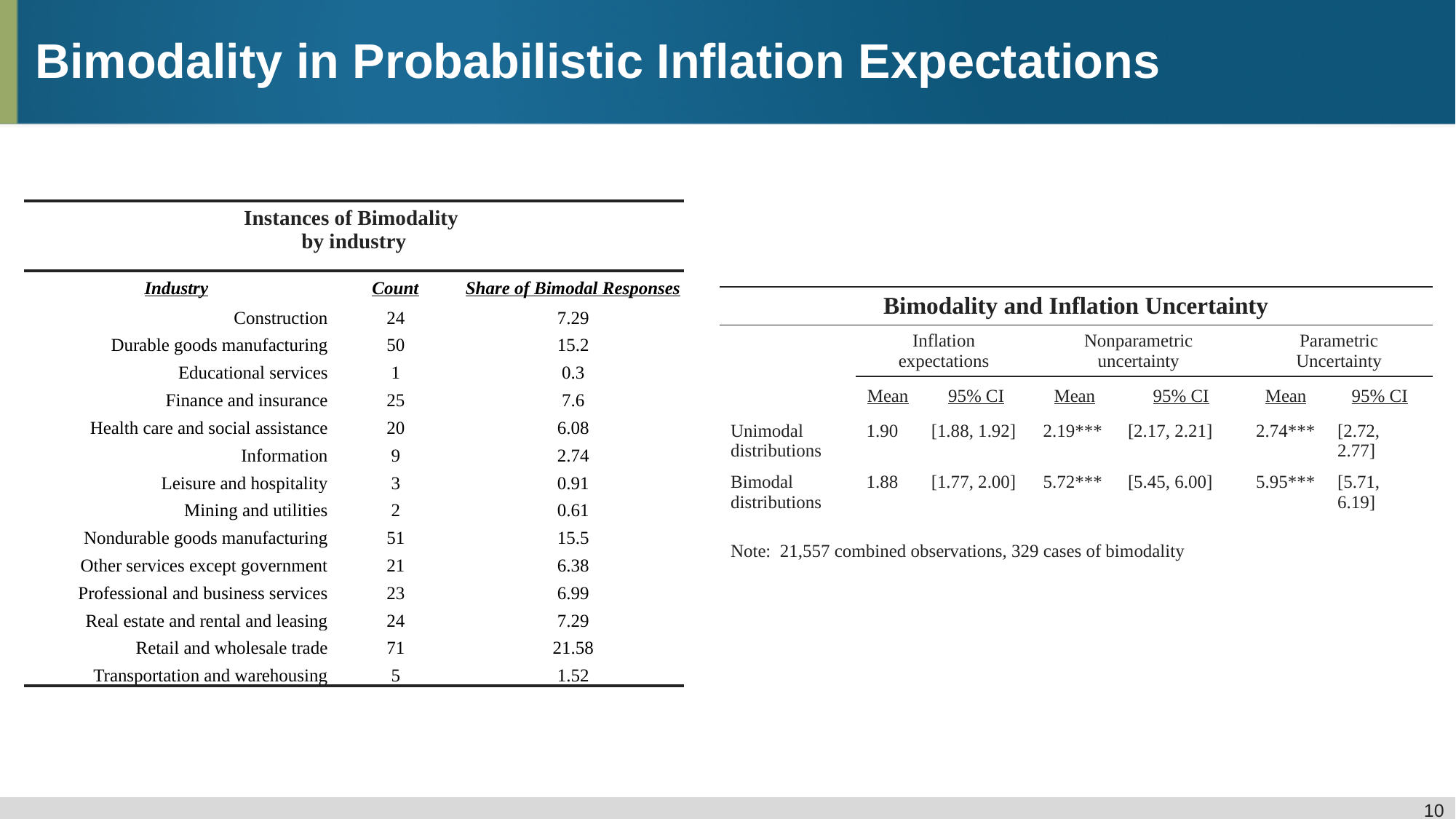

# Bimodality in Probabilistic Inflation Expectations
| Instances of Bimodality by industry |  |  |
| --- | --- | --- |
| Industry | Count | Share of Bimodal Responses |
| Construction | 24 | 7.29 |
| Durable goods manufacturing | 50 | 15.2 |
| Educational services | 1 | 0.3 |
| Finance and insurance | 25 | 7.6 |
| Health care and social assistance | 20 | 6.08 |
| Information | 9 | 2.74 |
| Leisure and hospitality | 3 | 0.91 |
| Mining and utilities | 2 | 0.61 |
| Nondurable goods manufacturing | 51 | 15.5 |
| Other services except government | 21 | 6.38 |
| Professional and business services | 23 | 6.99 |
| Real estate and rental and leasing | 24 | 7.29 |
| Retail and wholesale trade | 71 | 21.58 |
| Transportation and warehousing | 5 | 1.52 |
| Bimodality and Inflation Uncertainty |  |  |  |  |  |  |
| --- | --- | --- | --- | --- | --- | --- |
|  | Inflation expectations |  | Nonparametric uncertainty |  | Parametric Uncertainty |  |
|  | Mean | 95% CI | Mean | 95% CI | Mean | 95% CI |
| Unimodal distributions | 1.90 | [1.88, 1.92] | 2.19\*\*\* | [2.17, 2.21] | 2.74\*\*\* | [2.72, 2.77] |
| Bimodal distributions | 1.88 | [1.77, 2.00] | 5.72\*\*\* | [5.45, 6.00] | 5.95\*\*\* | [5.71, 6.19] |
| Note: 21,557 combined observations, 329 cases of bimodality |  |  |  |  |  |  |
10